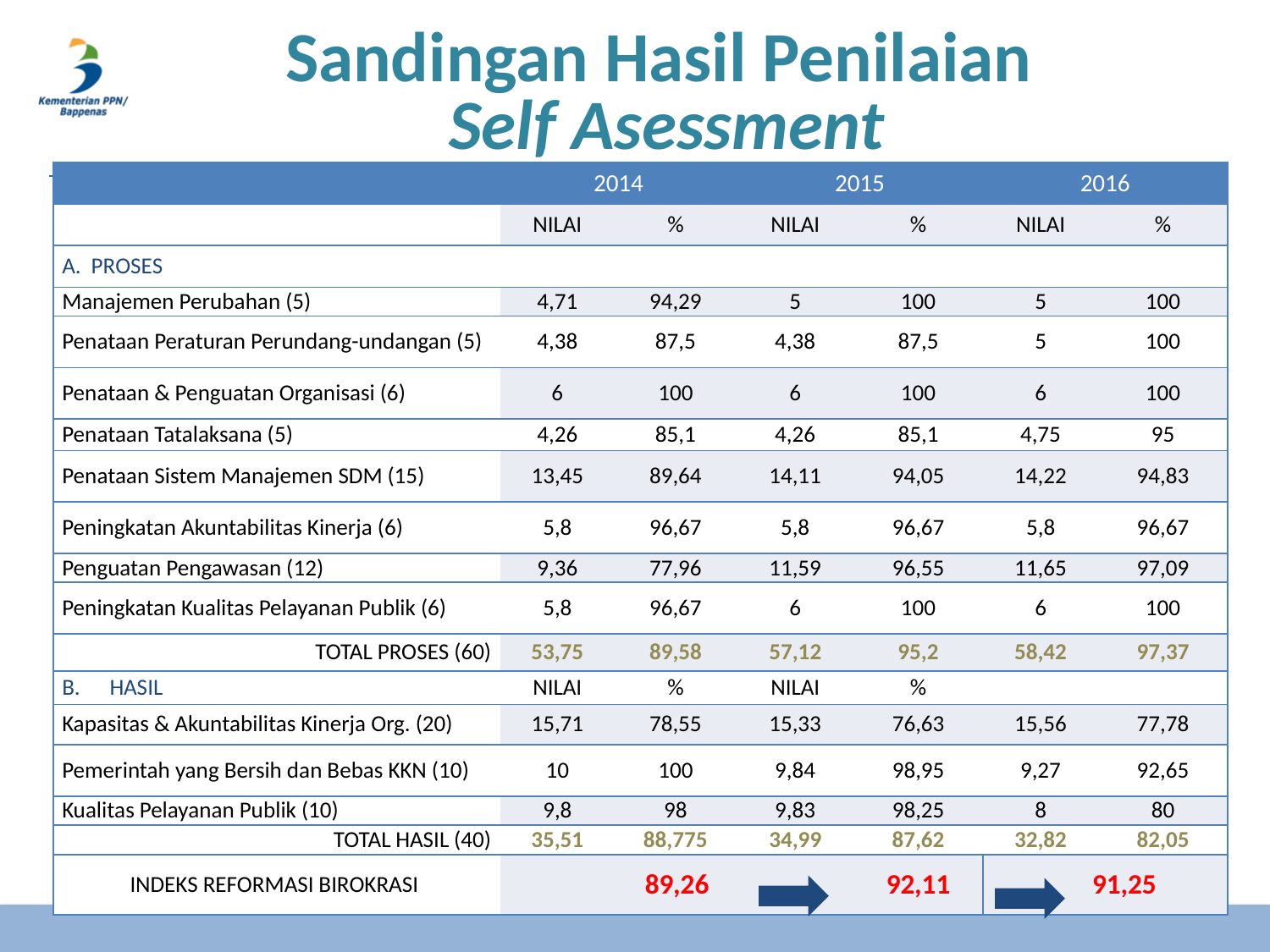

Sandingan Hasil Penilaian
Self Asessment
|  | 2014 |  | 2015 |  | 2016 |  |
| --- | --- | --- | --- | --- | --- | --- |
|  | NILAI | % | NILAI | % | NILAI | % |
| A. PROSES |  |  |  |  |  |  |
| Manajemen Perubahan (5) | 4,71 | 94,29 | 5 | 100 | 5 | 100 |
| Penataan Peraturan Perundang-undangan (5) | 4,38 | 87,5 | 4,38 | 87,5 | 5 | 100 |
| Penataan & Penguatan Organisasi (6) | 6 | 100 | 6 | 100 | 6 | 100 |
| Penataan Tatalaksana (5) | 4,26 | 85,1 | 4,26 | 85,1 | 4,75 | 95 |
| Penataan Sistem Manajemen SDM (15) | 13,45 | 89,64 | 14,11 | 94,05 | 14,22 | 94,83 |
| Peningkatan Akuntabilitas Kinerja (6) | 5,8 | 96,67 | 5,8 | 96,67 | 5,8 | 96,67 |
| Penguatan Pengawasan (12) | 9,36 | 77,96 | 11,59 | 96,55 | 11,65 | 97,09 |
| Peningkatan Kualitas Pelayanan Publik (6) | 5,8 | 96,67 | 6 | 100 | 6 | 100 |
| TOTAL PROSES (60) | 53,75 | 89,58 | 57,12 | 95,2 | 58,42 | 97,37 |
| HASIL | NILAI | % | NILAI | % |  |  |
| Kapasitas & Akuntabilitas Kinerja Org. (20) | 15,71 | 78,55 | 15,33 | 76,63 | 15,56 | 77,78 |
| Pemerintah yang Bersih dan Bebas KKN (10) | 10 | 100 | 9,84 | 98,95 | 9,27 | 92,65 |
| Kualitas Pelayanan Publik (10) | 9,8 | 98 | 9,83 | 98,25 | 8 | 80 |
| TOTAL HASIL (40) | 35,51 | 88,775 | 34,99 | 87,62 | 32,82 | 82,05 |
| INDEKS REFORMASI BIROKRASI | 89,26 |  |  | 92,11 | 91,25 |  |